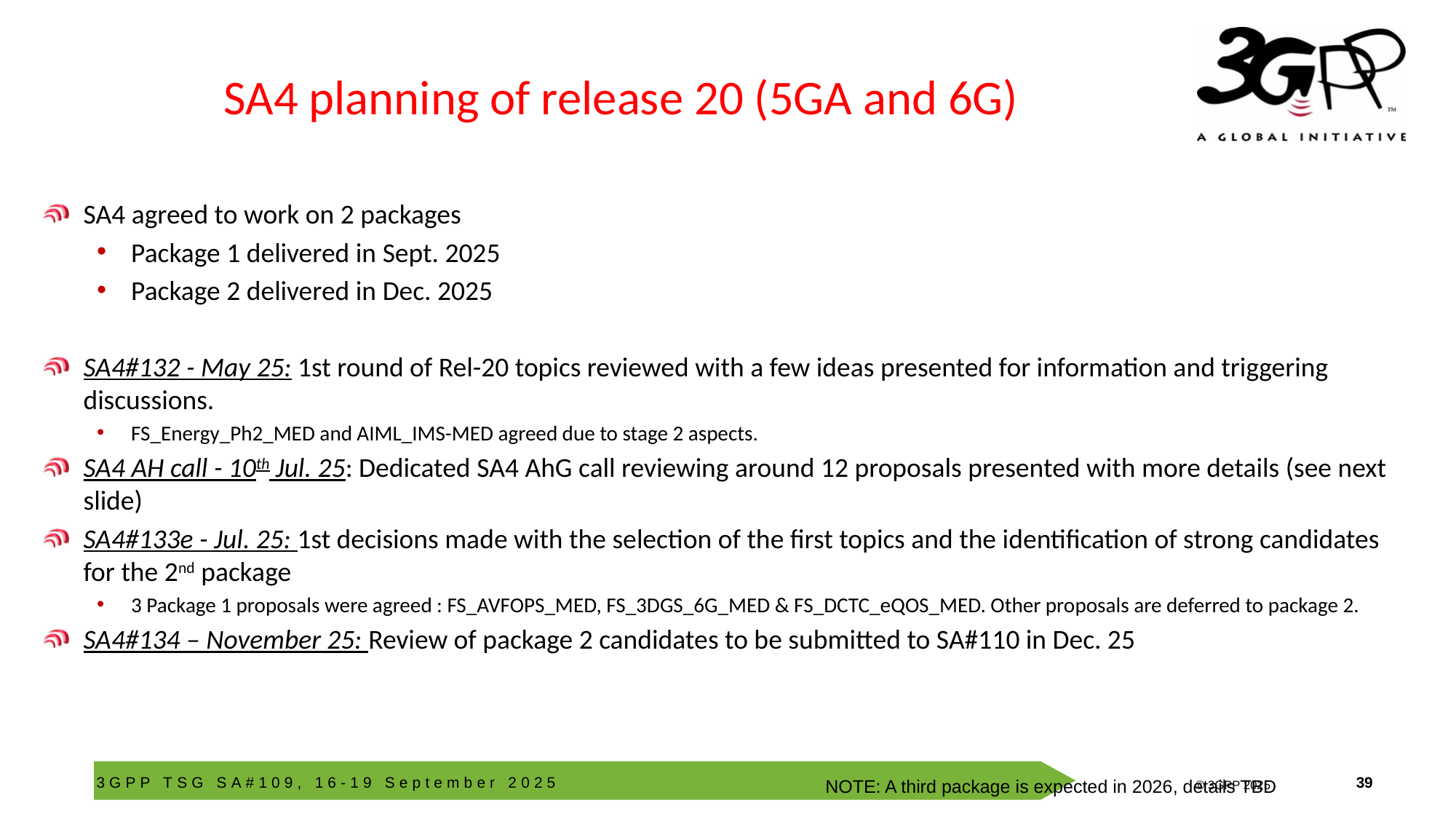

# SA4 planning of release 20 (5GA and 6G)
SA4 agreed to work on 2 packages
Package 1 delivered in Sept. 2025
Package 2 delivered in Dec. 2025

SA4#132 - May 25: 1st round of Rel-20 topics reviewed with a few ideas presented for information and triggering discussions.
FS_Energy_Ph2_MED and AIML_IMS-MED agreed due to stage 2 aspects.
SA4 AH call - 10th Jul. 25: Dedicated SA4 AhG call reviewing around 12 proposals presented with more details (see next slide)
SA4#133e - Jul. 25: 1st decisions made with the selection of the first topics and the identification of strong candidates for the 2nd package
3 Package 1 proposals were agreed : FS_AVFOPS_MED, FS_3DGS_6G_MED & FS_DCTC_eQOS_MED. Other proposals are deferred to package 2.
SA4#134 – November 25: Review of package 2 candidates to be submitted to SA#110 in Dec. 25
NOTE: A third package is expected in 2026, details TBD
39